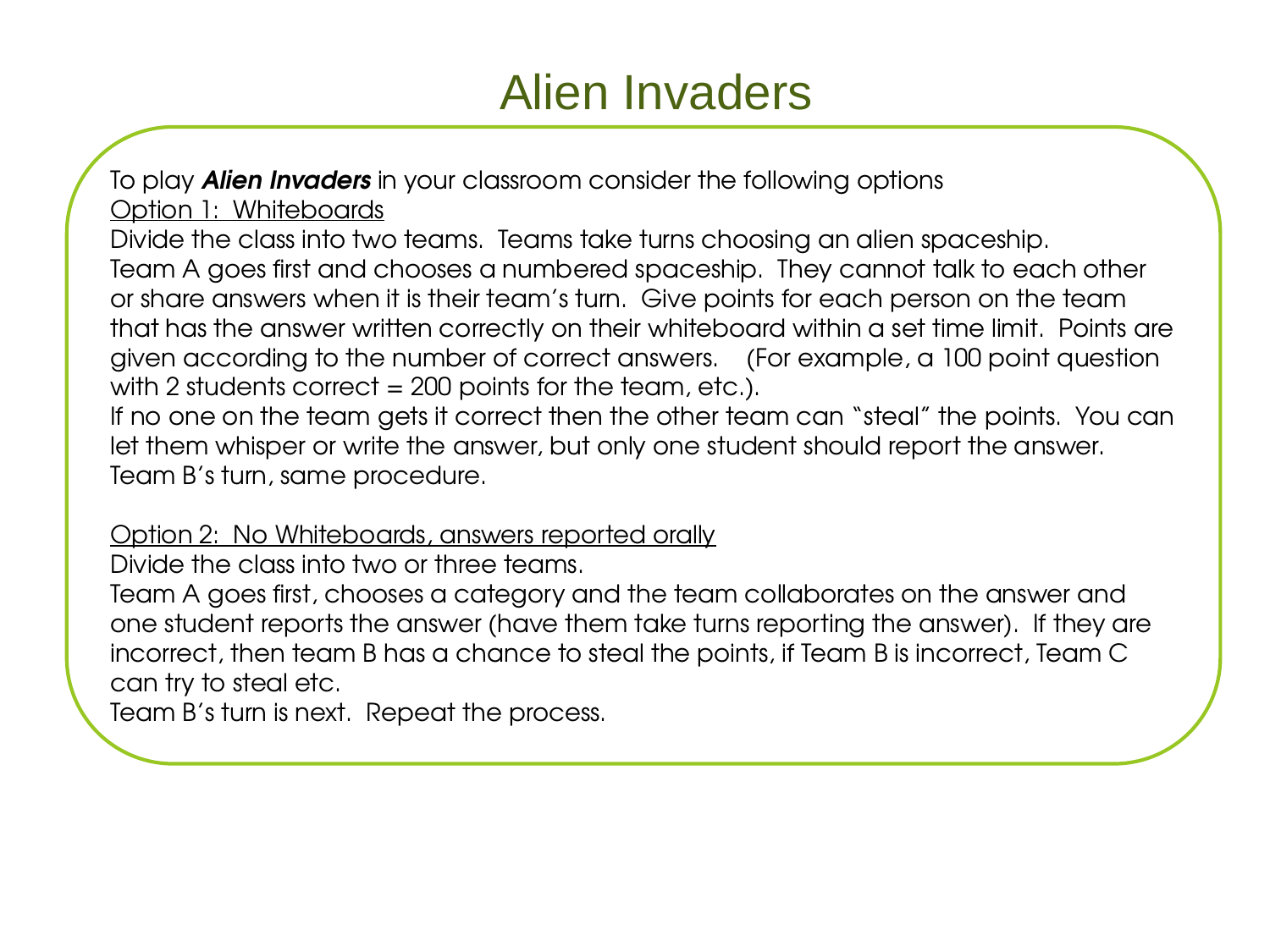

Alien Invaders
To play Alien Invaders in your classroom consider the following options
Option 1:  Whiteboards
Divide the class into two teams.  Teams take turns choosing an alien spaceship.
Team A goes first and chooses a numbered spaceship.  They cannot talk to each other or share answers when it is their team’s turn.  Give points for each person on the team that has the answer written correctly on their whiteboard within a set time limit.  Points are given according to the number of correct answers.    (For example, a 100 point question with 2 students correct = 200 points for the team, etc.).
If no one on the team gets it correct then the other team can “steal” the points.  You can let them whisper or write the answer, but only one student should report the answer.
Team B’s turn, same procedure.

Option 2:  No Whiteboards, answers reported orally
Divide the class into two or three teams.
Team A goes first, chooses a category and the team collaborates on the answer and one student reports the answer (have them take turns reporting the answer).  If they are incorrect, then team B has a chance to steal the points, if Team B is incorrect, Team C can try to steal etc.
Team B’s turn is next.  Repeat the process.